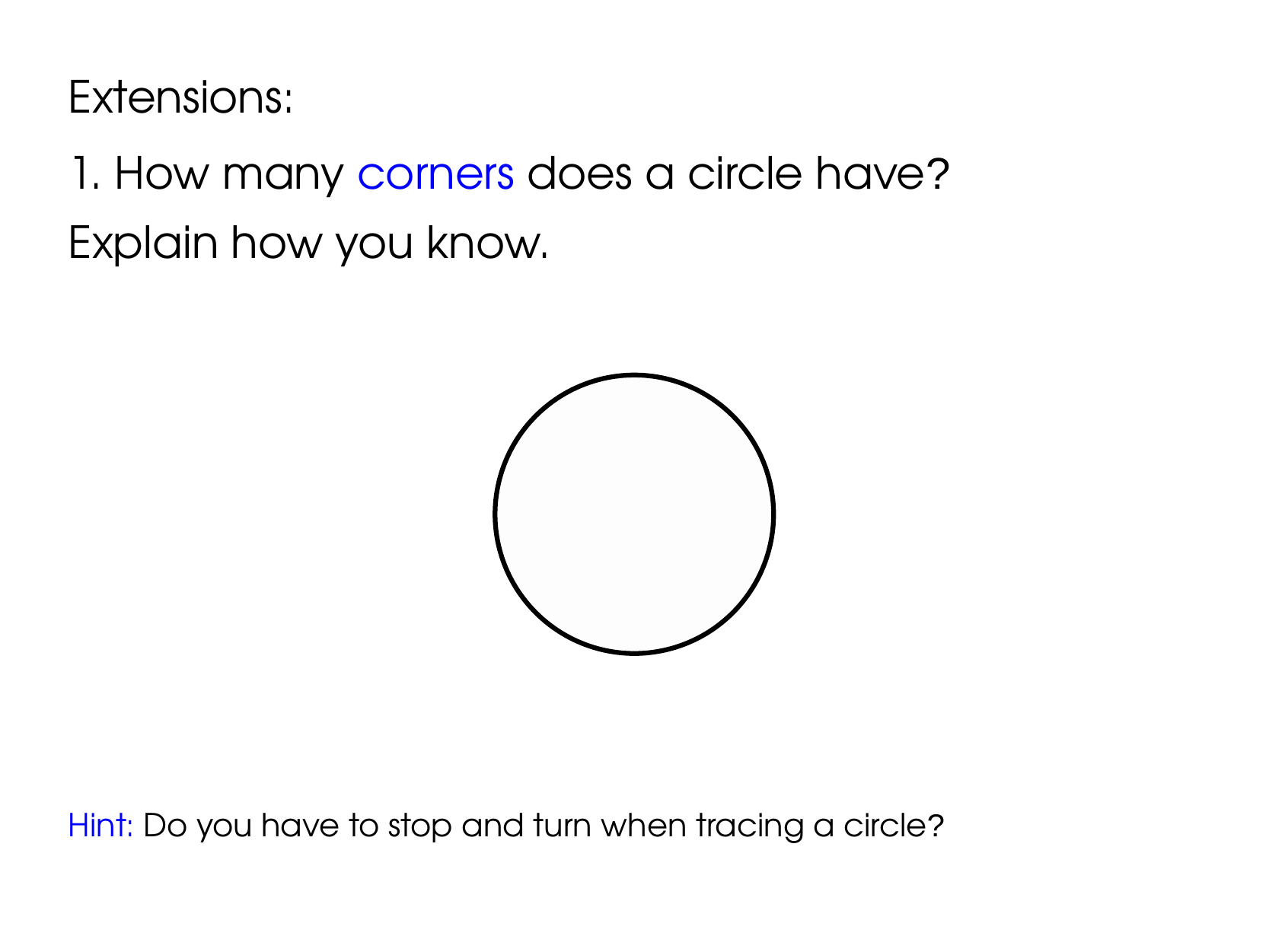

Extensions:
1. How many corners does a circle have?
Explain how you know.

Hint: Do you have to stop and turn when tracing a circle?